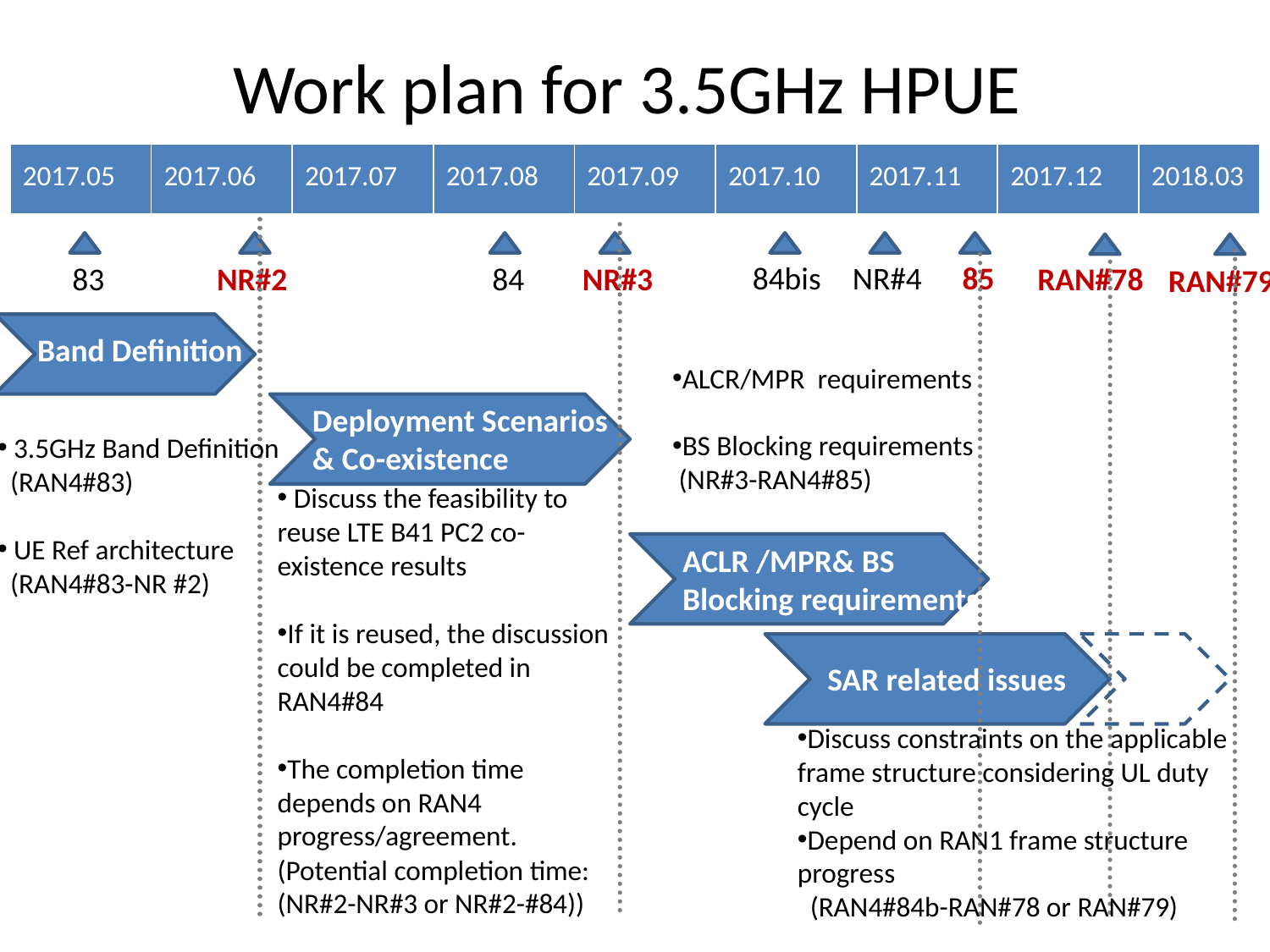

# Work plan for 3.5GHz HPUE
| 2017.05 | 2017.06 | 2017.07 | 2017.08 | 2017.09 | 2017.10 | 2017.11 | 2017.12 | 2018.03 |
| --- | --- | --- | --- | --- | --- | --- | --- | --- |

84bis
NR#4
85
83
  NR#2
84
NR#3
RAN#78

RAN#79

Band Definition
ALCR/MPR  requirements

BS Blocking requirements
 (NR#3-RAN4#85)

Deployment Scenarios & Co-existence
 3.5GHz Band Definition
  (RAN4#83)

 UE Ref architecture
  (RAN4#83-NR #2)
 Discuss the feasibility to reuse LTE B41 PC2 co-existence results

If it is reused, the discussion could be completed in RAN4#84

The completion time depends on RAN4 progress/agreement. (Potential completion time: (NR#2-NR#3 or NR#2-#84))

ACLR /MPR& BS Blocking requirements

SAR related issues
Discuss constraints on the applicable frame structure considering UL duty cycle
Depend on RAN1 frame structure progress
  (RAN4#84b-RAN#78 or RAN#79)